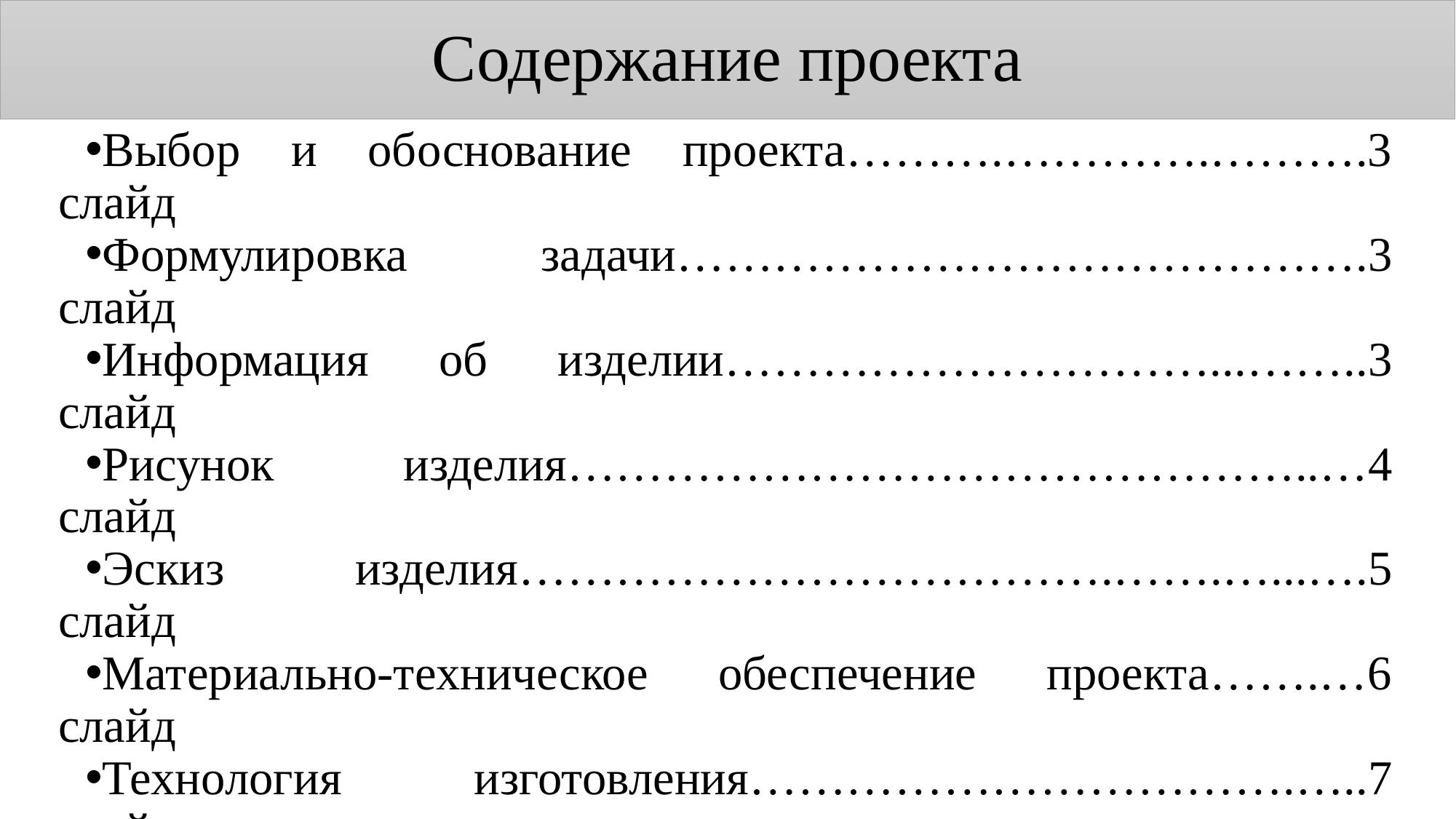

# Содержание проекта
Выбор и обоснование проекта……….………….……….3 слайд
Формулировка задачи…………………………………….3 слайд
Информация об изделии…………………………...……..3 слайд
Рисунок изделия………………………………………..…4 слайд
Эскиз изделия……………………………….…….…...….5 слайд
Материально-техническое обеспечение проекта…….…6 слайд
Технология изготовления…………………………….…..7 слайд
Экономическое обоснование……………………….….…8 слайд
Анализ полученных результатов……………..………….9 слайд
Рекламный проект изделия…………….……………….10 слайд
Самооценка…………………………………...........…….10 слайд